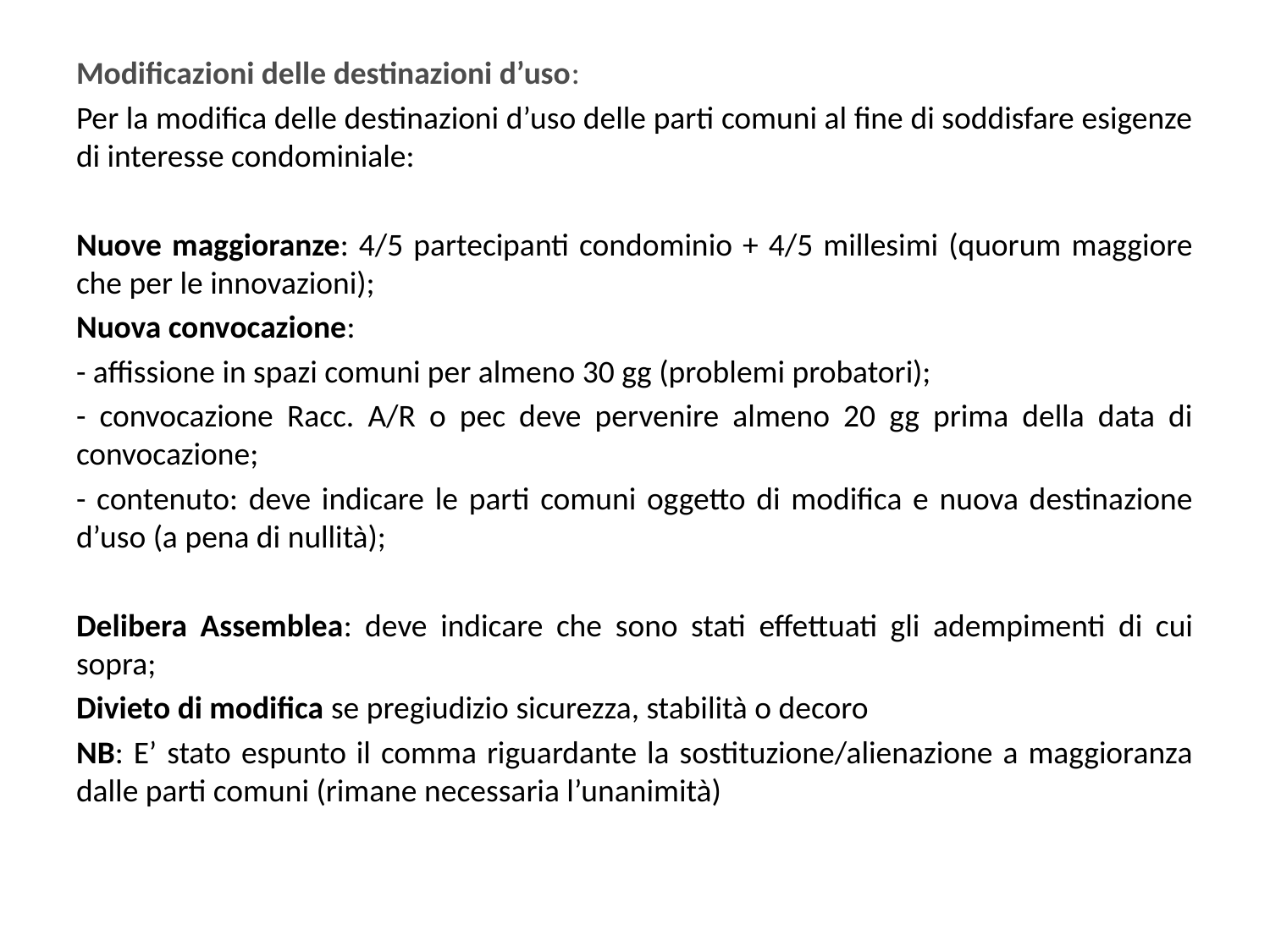

Modificazioni delle destinazioni d’uso:
Per la modifica delle destinazioni d’uso delle parti comuni al fine di soddisfare esigenze di interesse condominiale:

Nuove maggioranze: 4/5 partecipanti condominio + 4/5 millesimi (quorum maggiore che per le innovazioni);
Nuova convocazione:
- affissione in spazi comuni per almeno 30 gg (problemi probatori);
- convocazione Racc. A/R o pec deve pervenire almeno 20 gg prima della data di convocazione;
- contenuto: deve indicare le parti comuni oggetto di modifica e nuova destinazione d’uso (a pena di nullità);

Delibera Assemblea: deve indicare che sono stati effettuati gli adempimenti di cui sopra;
Divieto di modifica se pregiudizio sicurezza, stabilità o decoro
NB: E’ stato espunto il comma riguardante la sostituzione/alienazione a maggioranza dalle parti comuni (rimane necessaria l’unanimità)